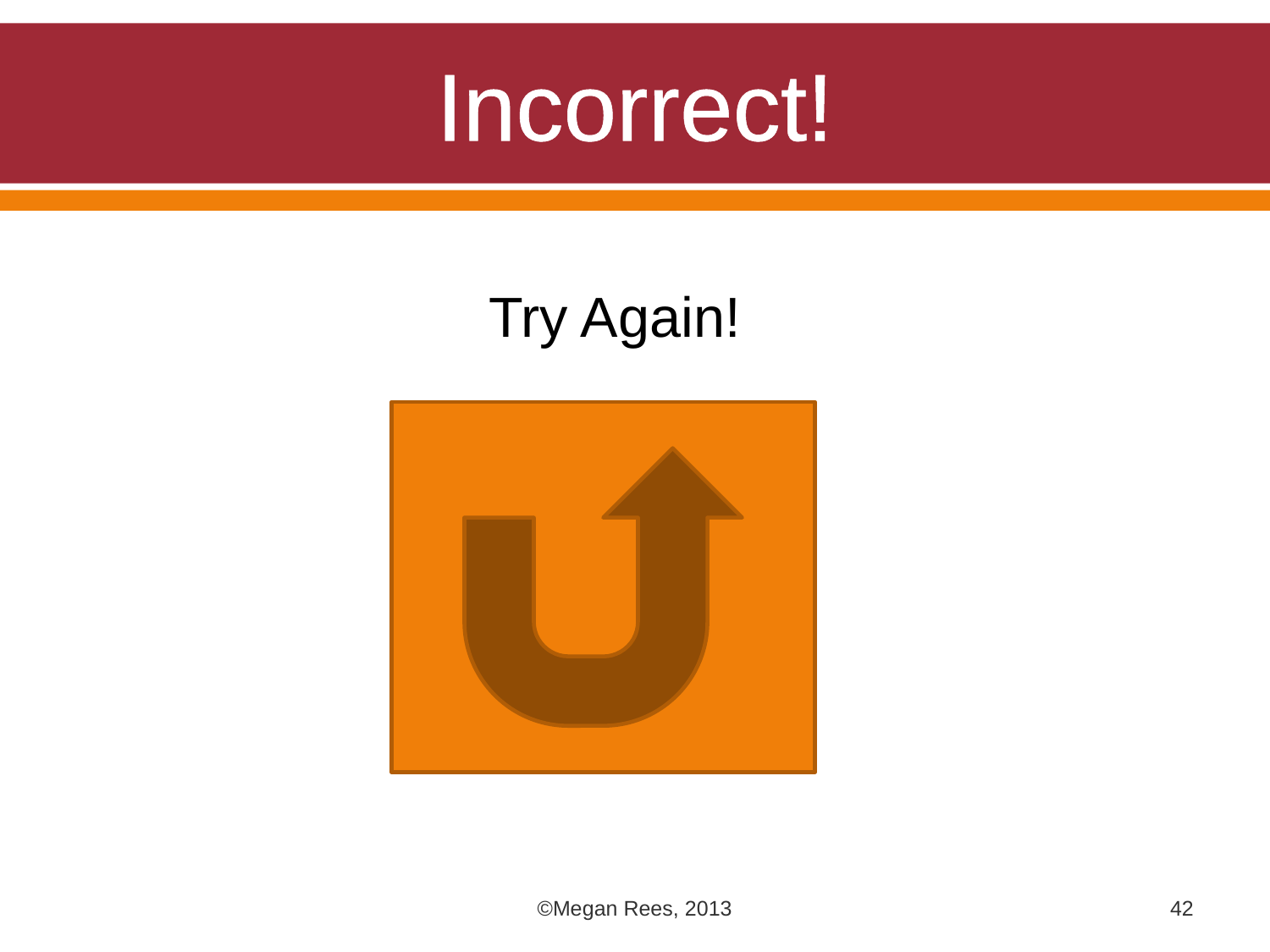

# Incorrect!
Try Again!

©Megan Rees, 2013
42